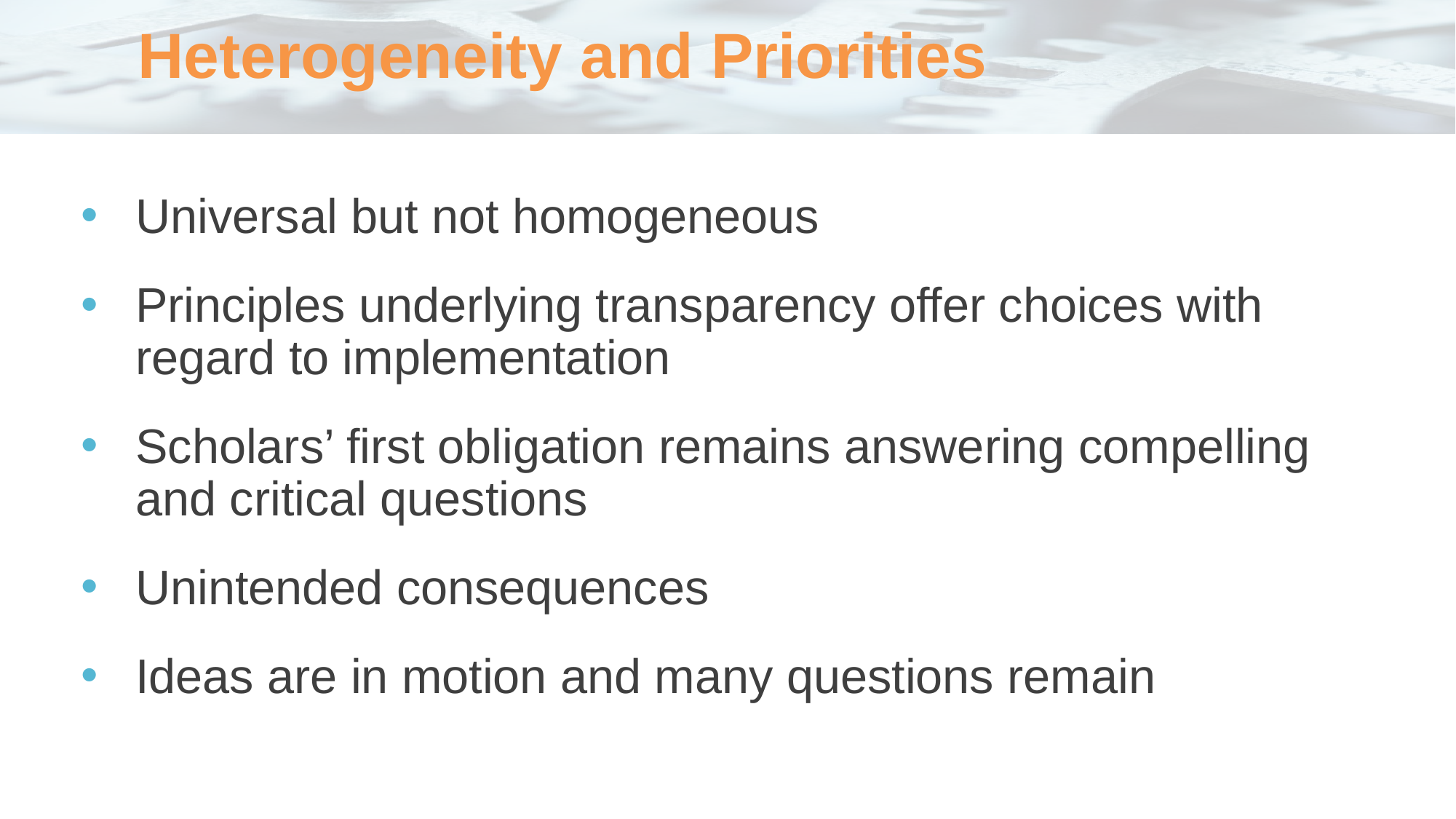

# Heterogeneity and Priorities
Universal but not homogeneous
Principles underlying transparency offer choices with regard to implementation
Scholars’ first obligation remains answering compelling and critical questions
Unintended consequences
Ideas are in motion and many questions remain